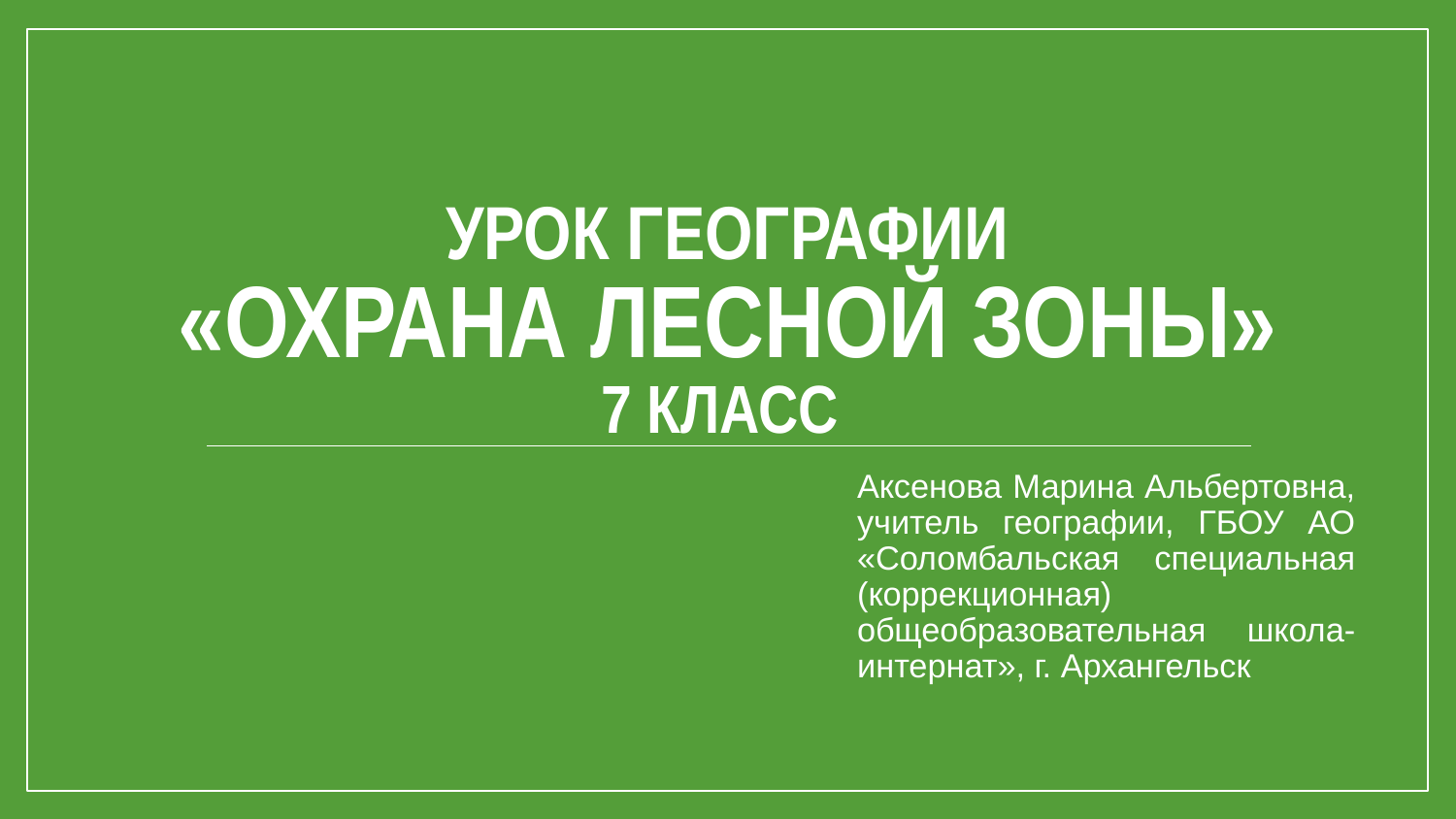

# Урок географии «охрана лесной зоны» 7 класс
Аксенова Марина Альбертовна, учитель географии, ГБОУ АО «Соломбальская специальная (коррекционная) общеобразовательная школа-интернат», г. Архангельск